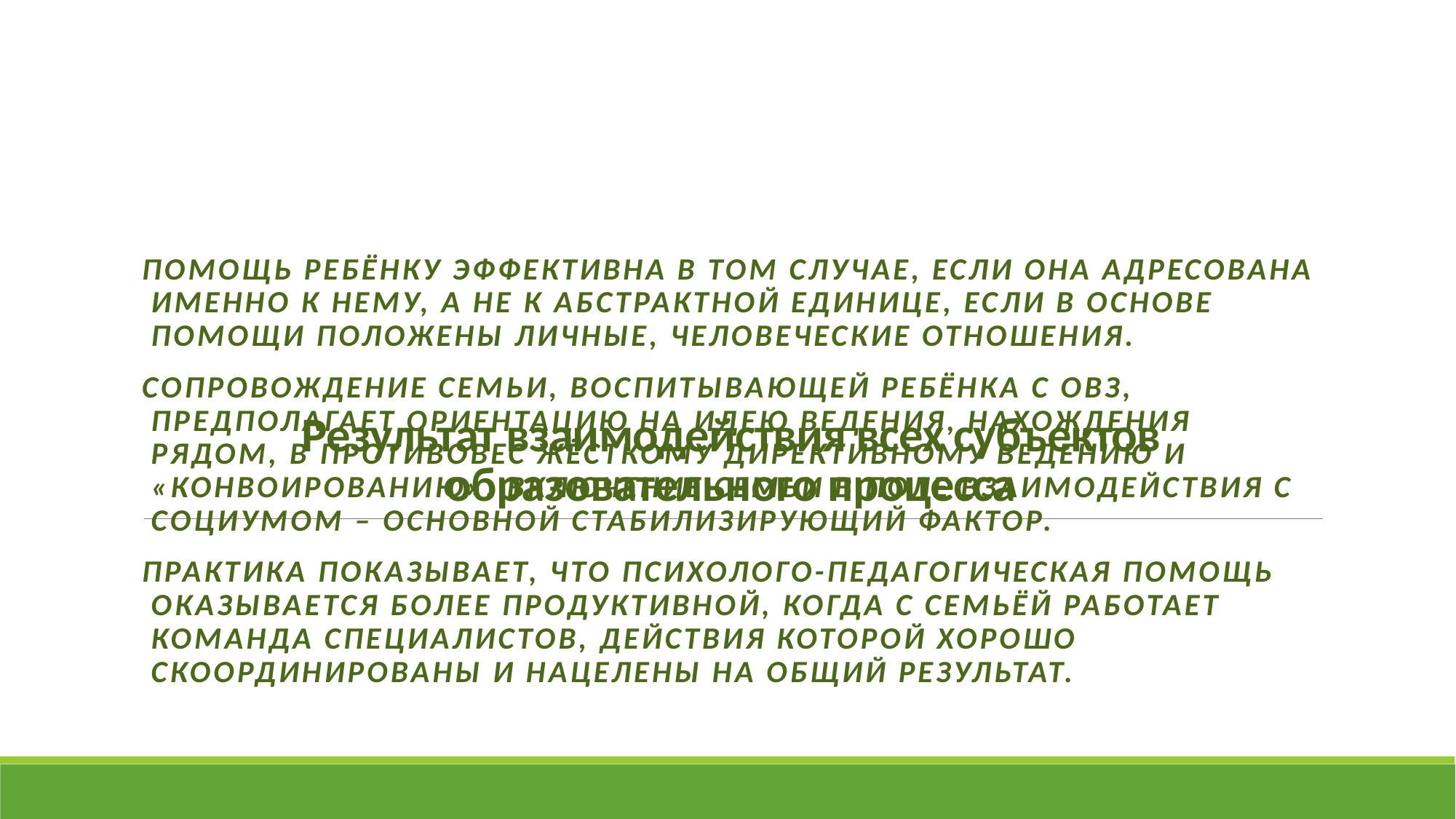

Результат взаимодействия всех субъектов образовательного процесса
Помощь ребёнку эффективна в том случае, если она адресована именно к нему, а не к абстрактной единице, если в основе помощи положены личные, человеческие отношения.
Сопровождение семьи, воспитывающей ребёнка с ОВЗ, предполагает ориентацию на идею ведения, нахождения рядом, в противовес жёсткому директивному ведению и «конвоированию». Включение семьи в поле взаимодействия с социумом – основной стабилизирующий фактор.
Практика показывает, что психолого-педагогическая помощь оказывается более продуктивной, когда с семьёй работает команда специалистов, действия которой хорошо скоординированы и нацелены на общий результат.